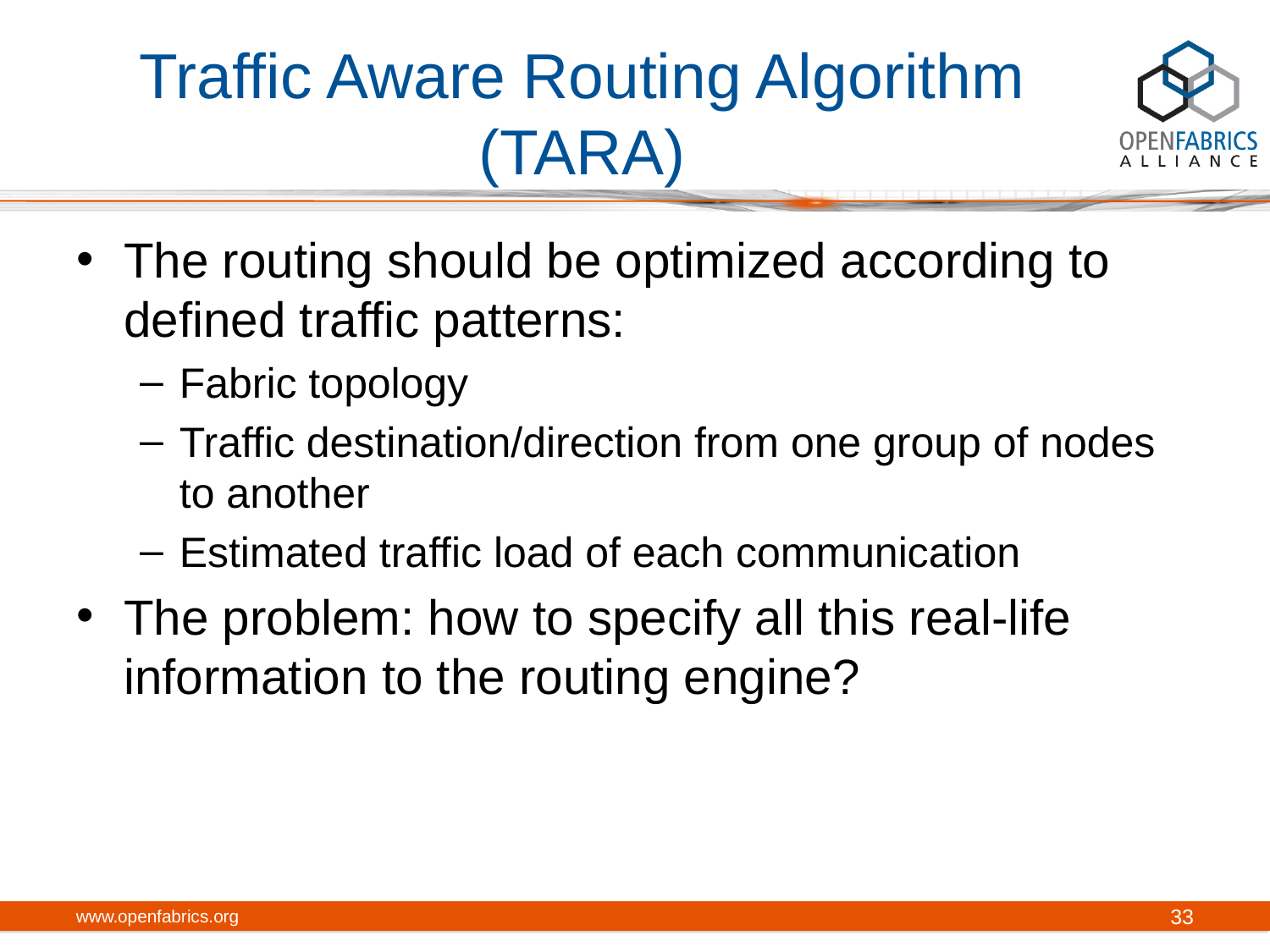

Traffic Aware Routing Algorithm (TARA)
The routing should be optimized according to defined traffic patterns:
Fabric topology
Traffic destination/direction from one group of nodes to another
Estimated traffic load of each communication
The problem: how to specify all this real-life information to the routing engine?

www.openfabrics.org
33